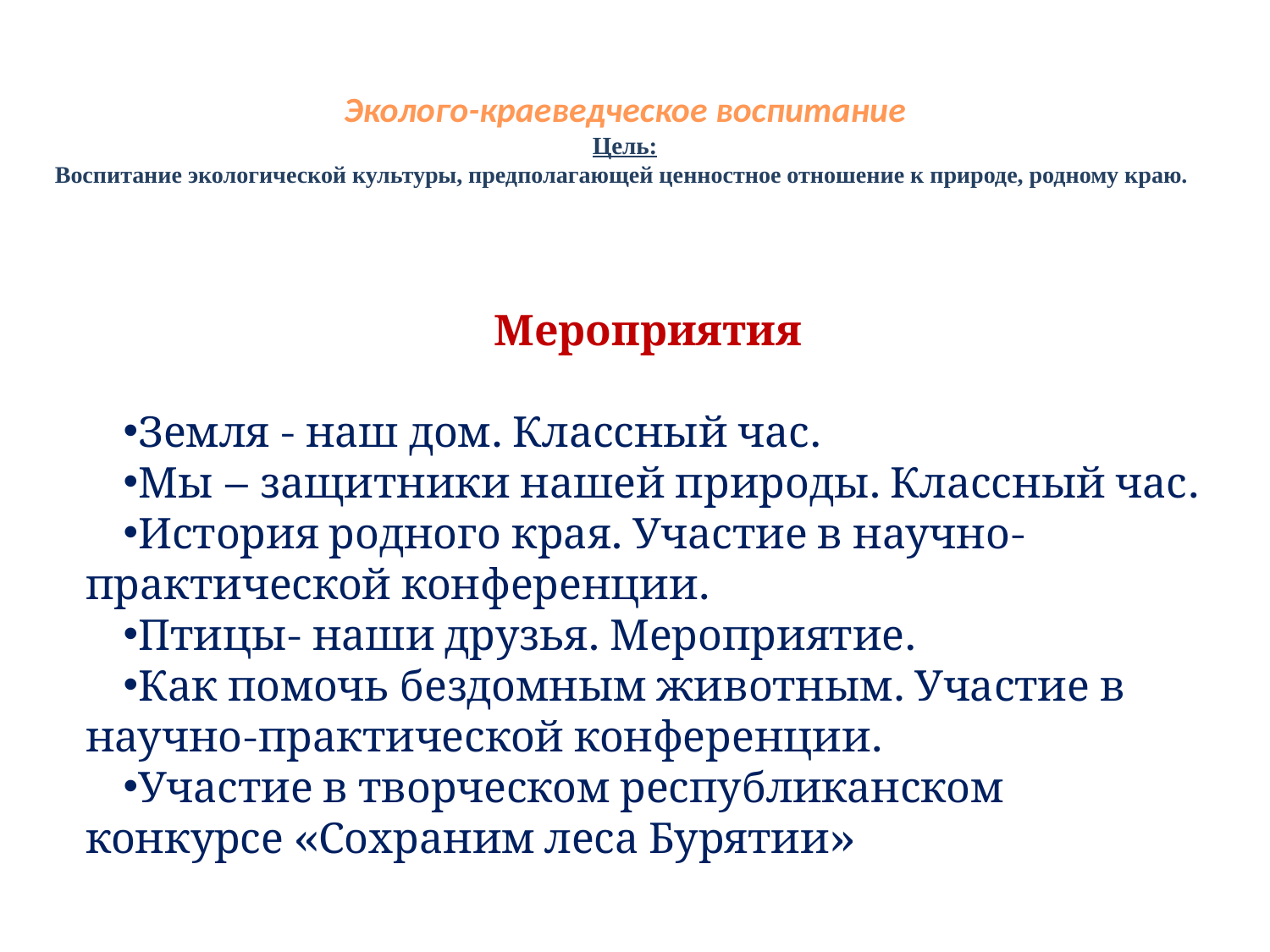

# Эколого-краеведческое воспитание Цель: Воспитание экологической культуры, предполагающей ценностное отношение к природе, родному краю.

Мероприятия

Земля - наш дом. Классный час.
Мы – защитники нашей природы. Классный час.
История родного края. Участие в научно-практической конференции.
Птицы- наши друзья. Мероприятие.
Как помочь бездомным животным. Участие в научно-практической конференции.
Участие в творческом республиканском конкурсе «Сохраним леса Бурятии»